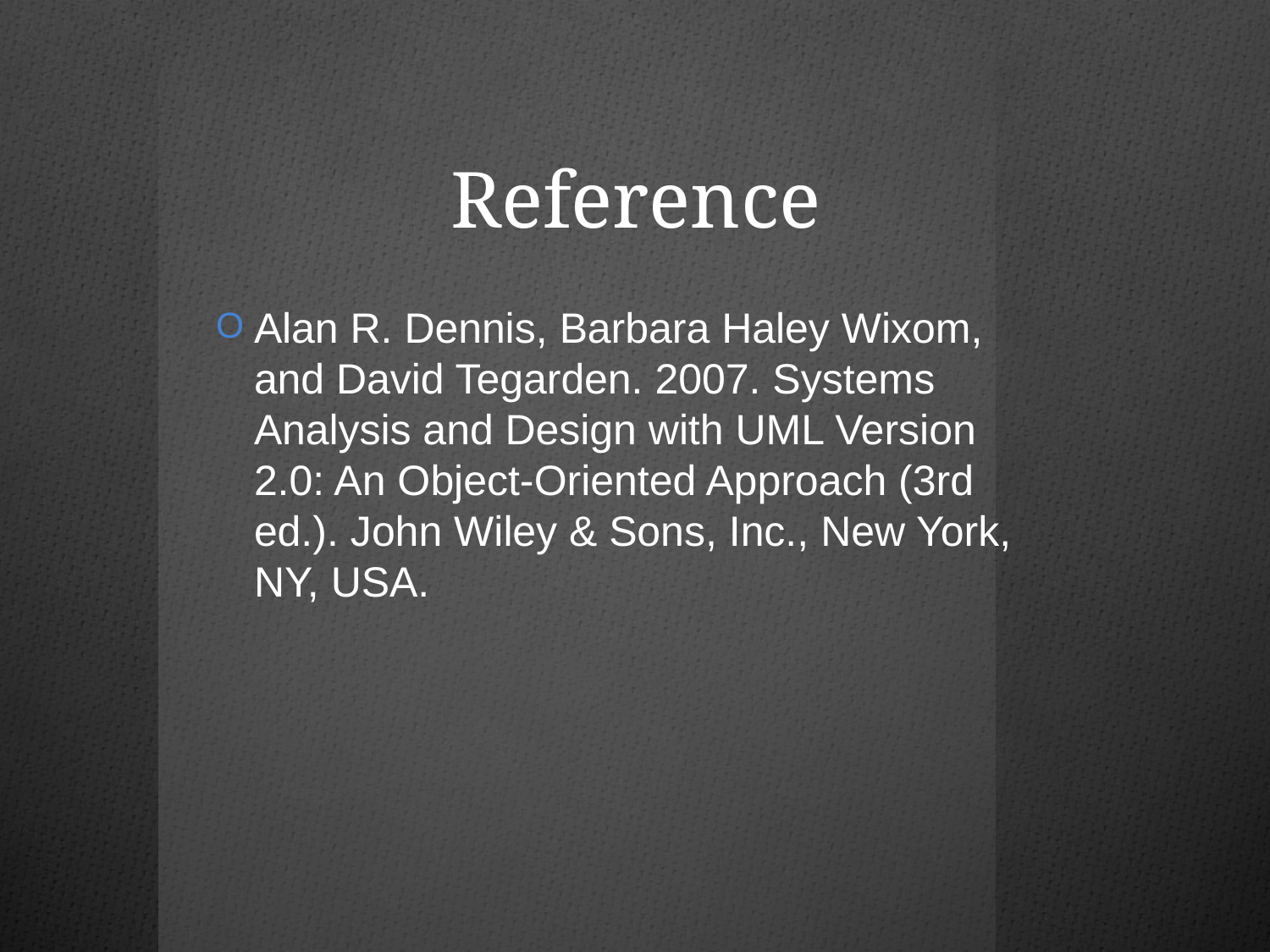

# Reference
Alan R. Dennis, Barbara Haley Wixom, and David Tegarden. 2007. Systems Analysis and Design with UML Version 2.0: An Object-Oriented Approach (3rd ed.). John Wiley & Sons, Inc., New York, NY, USA.